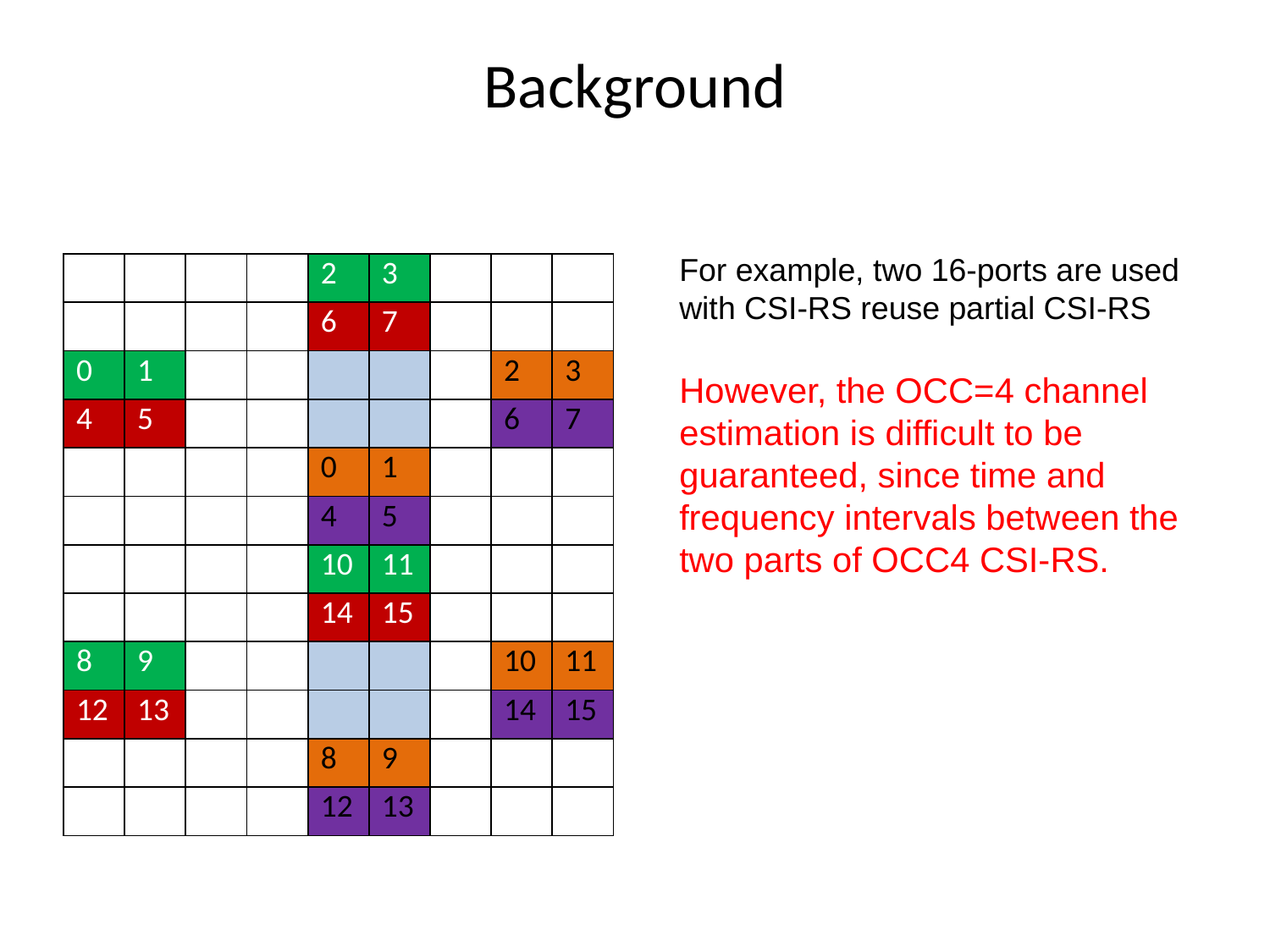

# Background
For example, two 16-ports are used with CSI-RS reuse partial CSI-RS

However, the OCC=4 channel estimation is difficult to be guaranteed, since time and frequency intervals between the two parts of OCC4 CSI-RS.

|  |  |  |  | 2 | 3 |  |  |  |
| --- | --- | --- | --- | --- | --- | --- | --- | --- |
|  |  |  |  | 6 | 7 |  |  |  |
| 0 | 1 |  |  |  |  |  | 2 | 3 |
| 4 | 5 |  |  |  |  |  | 6 | 7 |
|  |  |  |  | 0 | 1 |  |  |  |
|  |  |  |  | 4 | 5 |  |  |  |
|  |  |  |  | 10 | 11 |  |  |  |
|  |  |  |  | 14 | 15 |  |  |  |
| 8 | 9 |  |  |  |  |  | 10 | 11 |
| 12 | 13 |  |  |  |  |  | 14 | 15 |
|  |  |  |  | 8 | 9 |  |  |  |
|  |  |  |  | 12 | 13 |  |  |  |